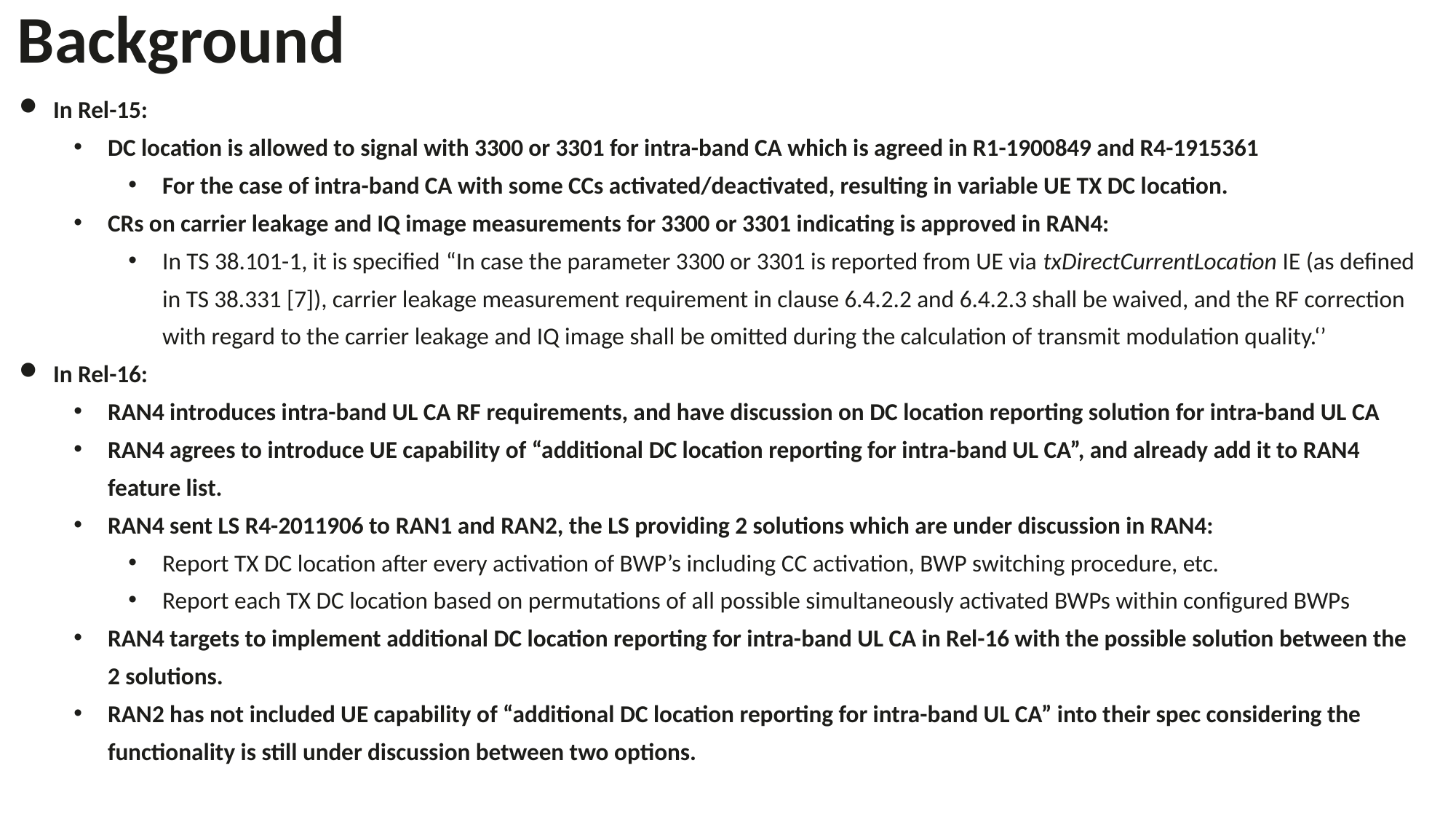

# Background
In Rel-15:
DC location is allowed to signal with 3300 or 3301 for intra-band CA which is agreed in R1-1900849 and R4-1915361
For the case of intra-band CA with some CCs activated/deactivated, resulting in variable UE TX DC location.
CRs on carrier leakage and IQ image measurements for 3300 or 3301 indicating is approved in RAN4:
In TS 38.101-1, it is specified “In case the parameter 3300 or 3301 is reported from UE via txDirectCurrentLocation IE (as defined in TS 38.331 [7]), carrier leakage measurement requirement in clause 6.4.2.2 and 6.4.2.3 shall be waived, and the RF correction with regard to the carrier leakage and IQ image shall be omitted during the calculation of transmit modulation quality.‘’
In Rel-16:
RAN4 introduces intra-band UL CA RF requirements, and have discussion on DC location reporting solution for intra-band UL CA
RAN4 agrees to introduce UE capability of “additional DC location reporting for intra-band UL CA”, and already add it to RAN4 feature list.
RAN4 sent LS R4-2011906 to RAN1 and RAN2, the LS providing 2 solutions which are under discussion in RAN4:
Report TX DC location after every activation of BWP’s including CC activation, BWP switching procedure, etc.
Report each TX DC location based on permutations of all possible simultaneously activated BWPs within configured BWPs
RAN4 targets to implement additional DC location reporting for intra-band UL CA in Rel-16 with the possible solution between the 2 solutions.
RAN2 has not included UE capability of “additional DC location reporting for intra-band UL CA” into their spec considering the functionality is still under discussion between two options.